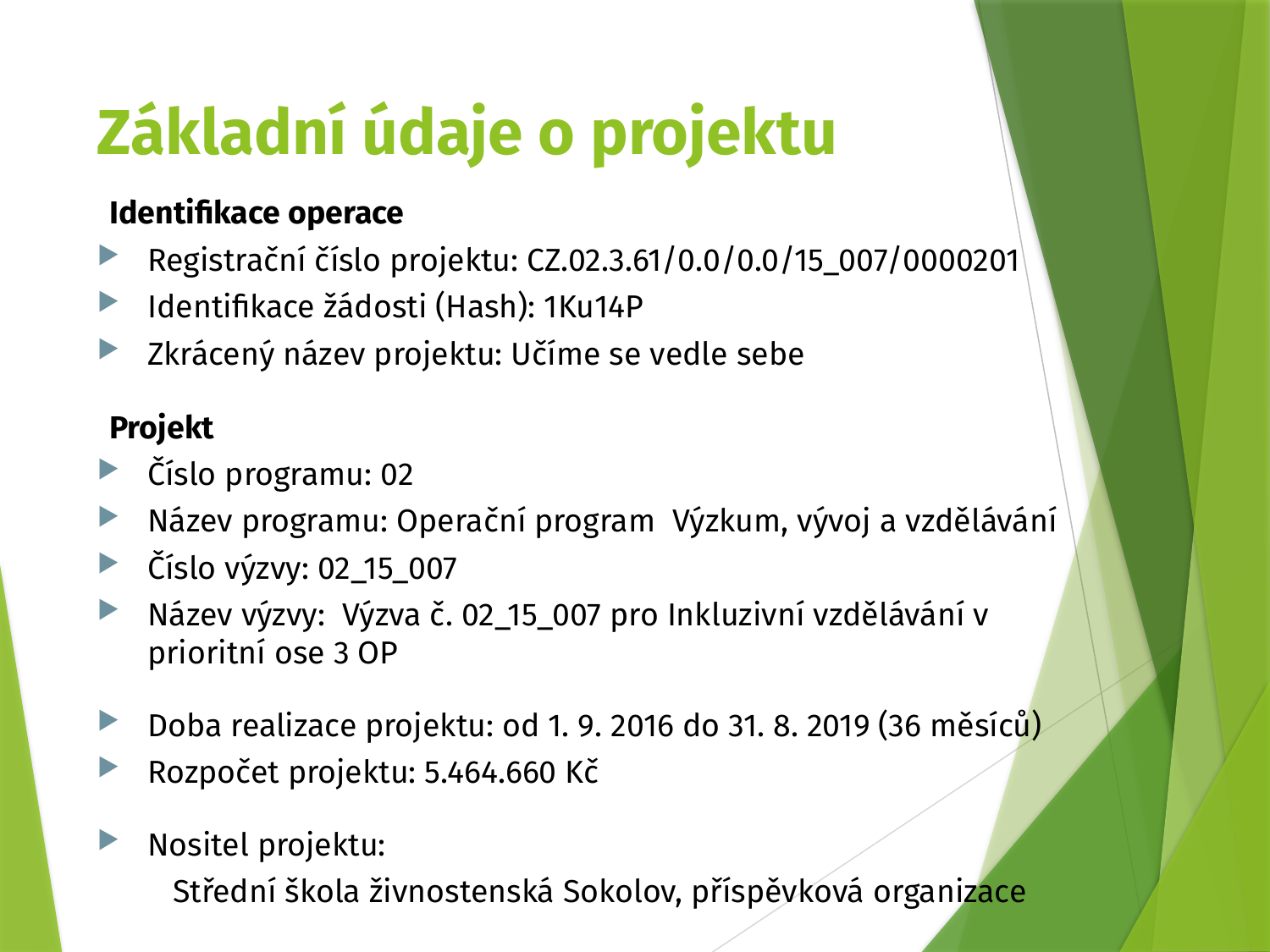

# Základní údaje o projektu
Identifikace operace
Registrační číslo projektu: CZ.02.3.61/0.0/0.0/15_007/0000201
Identifikace žádosti (Hash): 1Ku14P
Zkrácený název projektu: Učíme se vedle sebe

Projekt
Číslo programu: 02
Název programu: Operační program  Výzkum, vývoj a vzdělávání
Číslo výzvy: 02_15_007
Název výzvy:  Výzva č. 02_15_007 pro Inkluzivní vzdělávání v prioritní ose 3 OP

Doba realizace projektu: od 1. 9. 2016 do 31. 8. 2019 (36 měsíců)
Rozpočet projektu: 5.464.660 Kč

Nositel projektu:
	Střední škola živnostenská Sokolov, příspěvková organizace